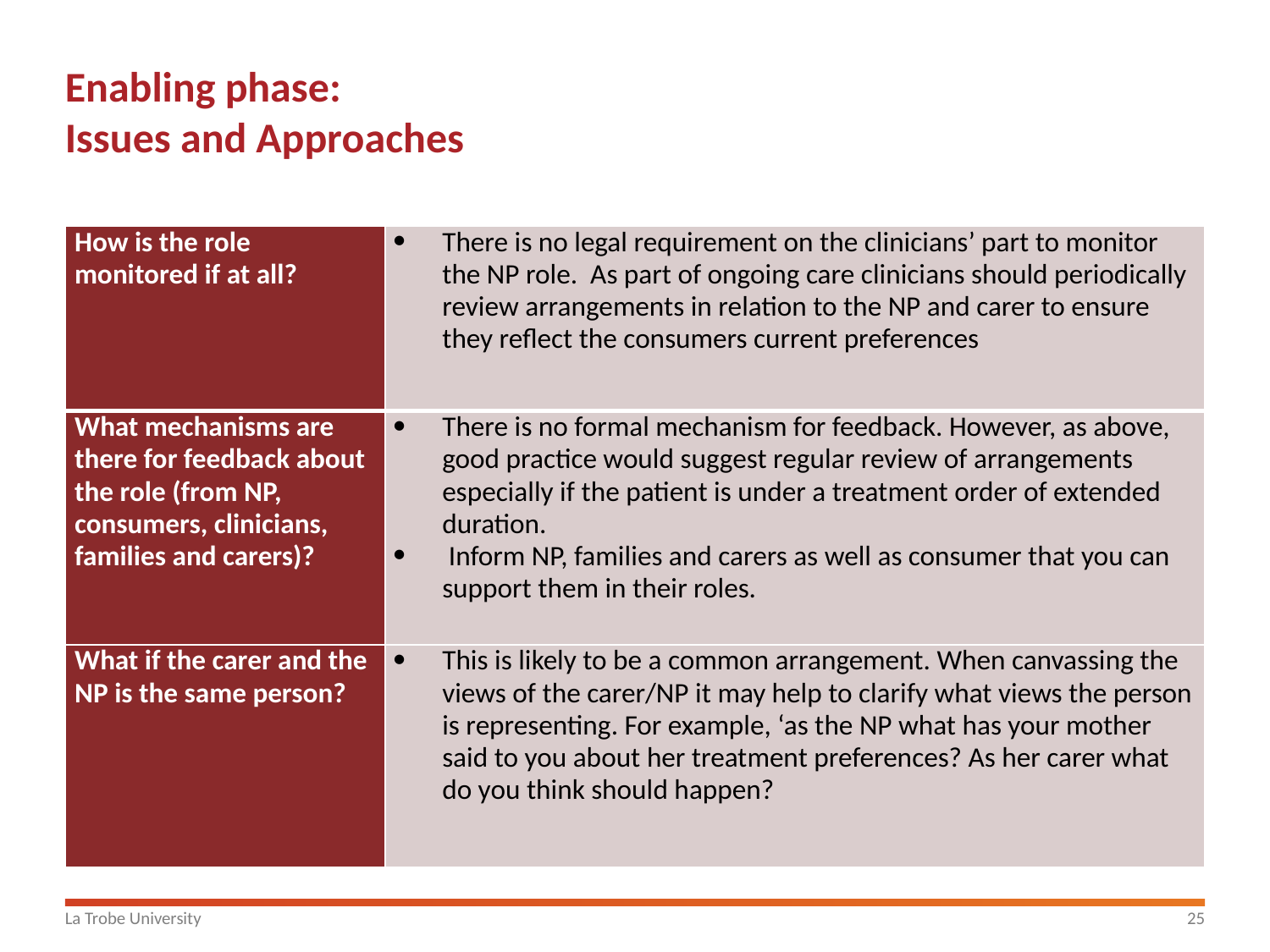

# Enabling phase: Issues and Approaches

| How is the role monitored if at all? | There is no legal requirement on the clinicians’ part to monitor the NP role. As part of ongoing care clinicians should periodically review arrangements in relation to the NP and carer to ensure they reflect the consumers current preferences |
| --- | --- |
| What mechanisms are there for feedback about the role (from NP, consumers, clinicians, families and carers)? | There is no formal mechanism for feedback. However, as above, good practice would suggest regular review of arrangements especially if the patient is under a treatment order of extended duration. Inform NP, families and carers as well as consumer that you can support them in their roles. |
| What if the carer and the NP is the same person? | This is likely to be a common arrangement. When canvassing the views of the carer/NP it may help to clarify what views the person is representing. For example, ‘as the NP what has your mother said to you about her treatment preferences? As her carer what do you think should happen? |